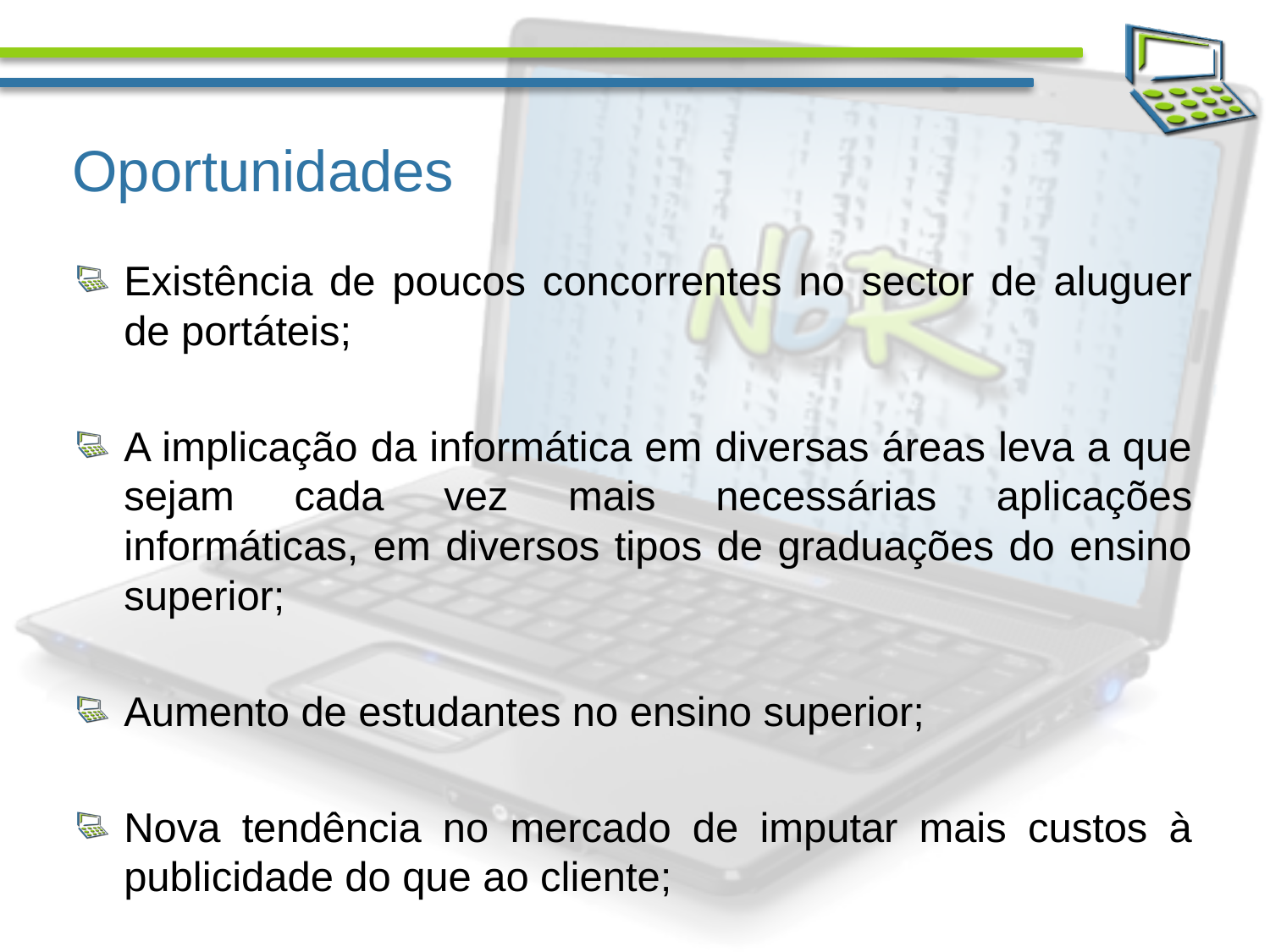

# Oportunidades
Existência de poucos concorrentes no sector de aluguer de portáteis;

A implicação da informática em diversas áreas leva a que sejam cada vez mais necessárias aplicações informáticas, em diversos tipos de graduações do ensino superior;

Aumento de estudantes no ensino superior;

Nova tendência no mercado de imputar mais custos à publicidade do que ao cliente;